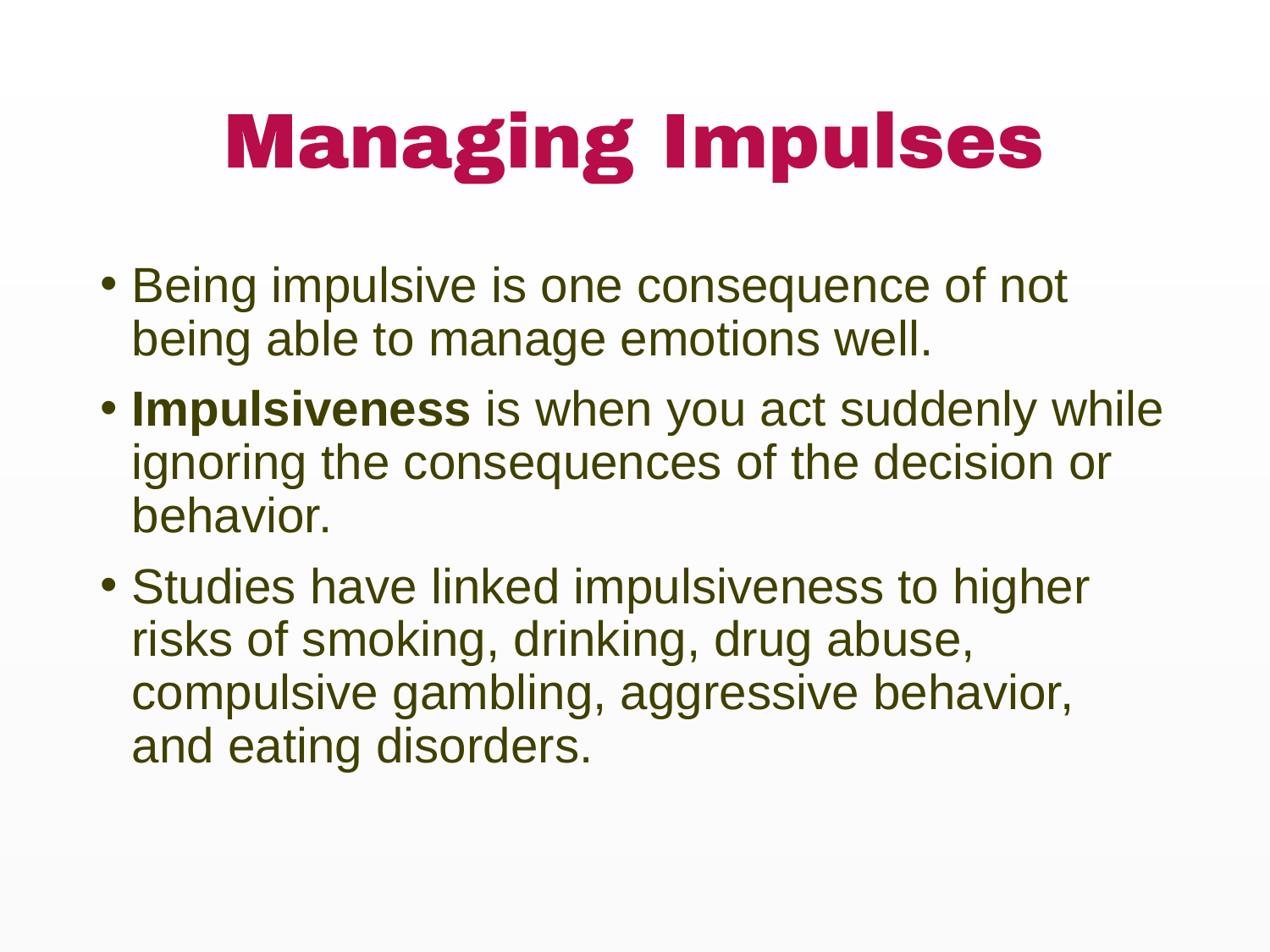

# Managing Impulses
Being impulsive is one consequence of not being able to manage emotions well.
Impulsiveness is when you act suddenly while ignoring the consequences of the decision or behavior.
Studies have linked impulsiveness to higher risks of smoking, drinking, drug abuse, compulsive gambling, aggressive behavior, and eating disorders.